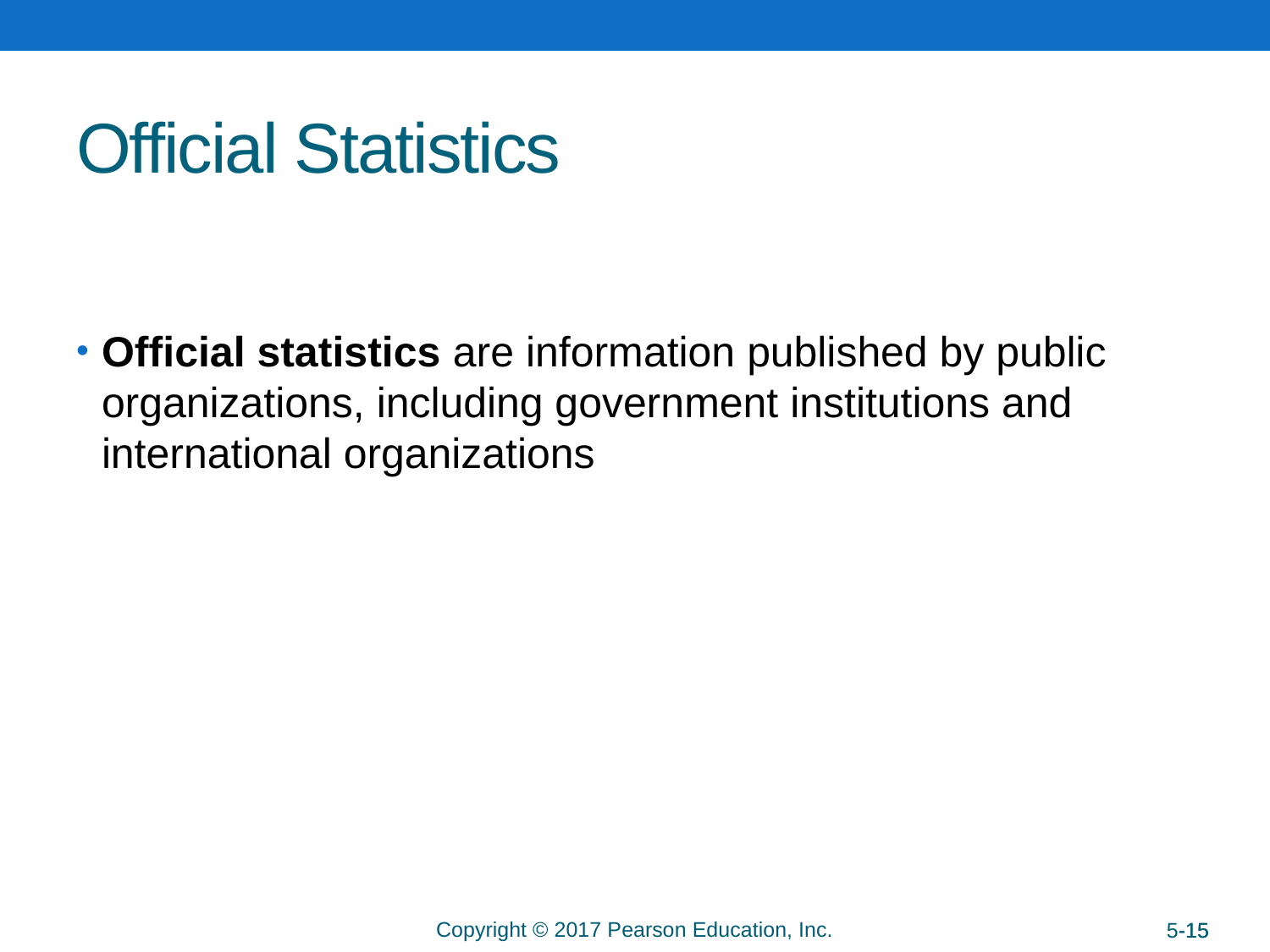

# Official Statistics
Official statistics are information published by public organizations, including government institutions and international organizations